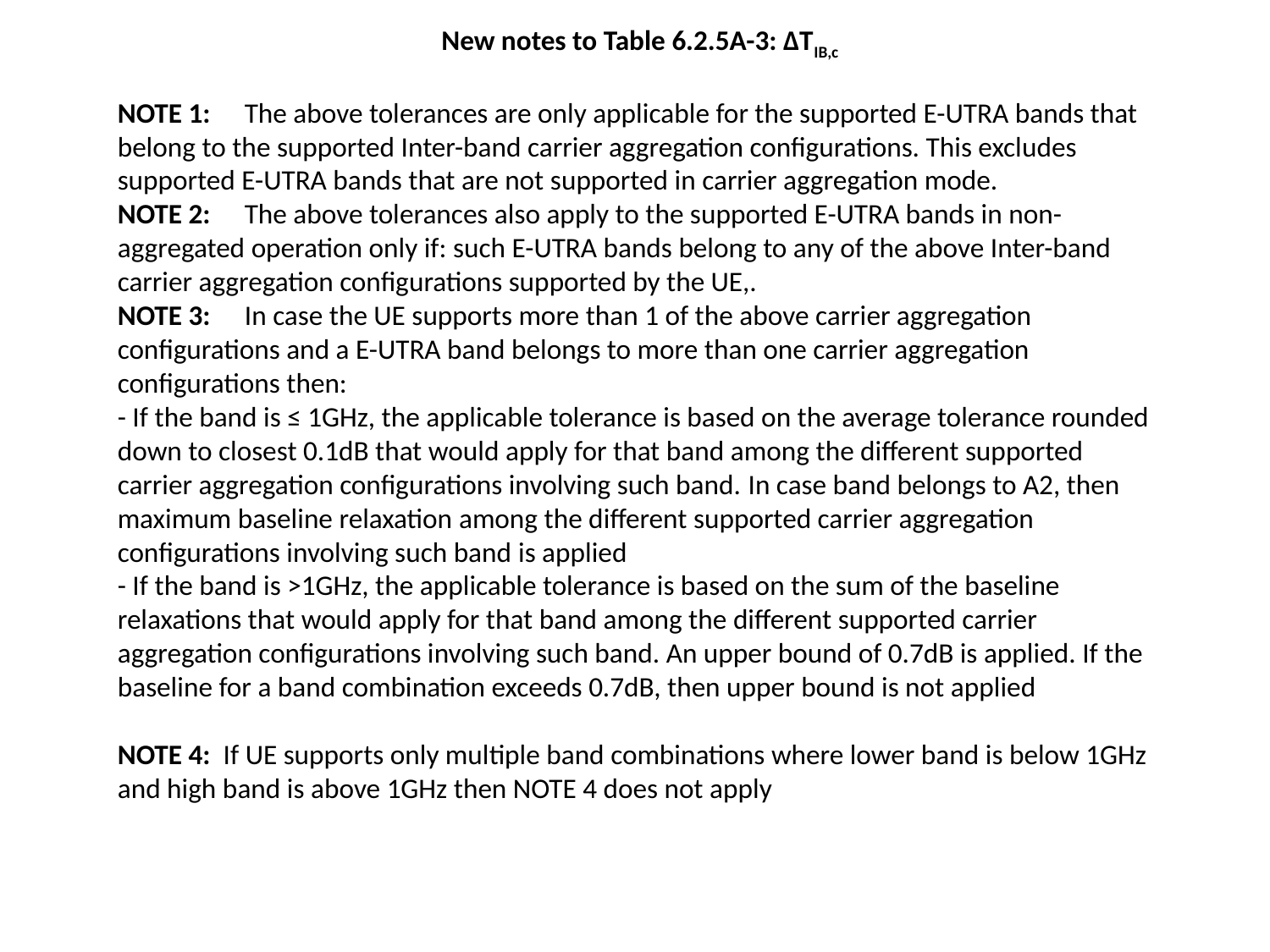

New notes to Table 6.2.5A-3: ΔTIB,c

NOTE 1:	The above tolerances are only applicable for the supported E-UTRA bands that belong to the supported Inter-band carrier aggregation configurations. This excludes supported E-UTRA bands that are not supported in carrier aggregation mode.
NOTE 2:	The above tolerances also apply to the supported E-UTRA bands in non-aggregated operation only if: such E-UTRA bands belong to any of the above Inter-band carrier aggregation configurations supported by the UE,.
NOTE 3:	In case the UE supports more than 1 of the above carrier aggregation configurations and a E-UTRA band belongs to more than one carrier aggregation configurations then:
- If the band is ≤ 1GHz, the applicable tolerance is based on the average tolerance rounded down to closest 0.1dB that would apply for that band among the different supported carrier aggregation configurations involving such band. In case band belongs to A2, then maximum baseline relaxation among the different supported carrier aggregation configurations involving such band is applied
- If the band is >1GHz, the applicable tolerance is based on the sum of the baseline relaxations that would apply for that band among the different supported carrier aggregation configurations involving such band. An upper bound of 0.7dB is applied. If the baseline for a band combination exceeds 0.7dB, then upper bound is not applied

NOTE 4:  If UE supports only multiple band combinations where lower band is below 1GHz and high band is above 1GHz then NOTE 4 does not apply